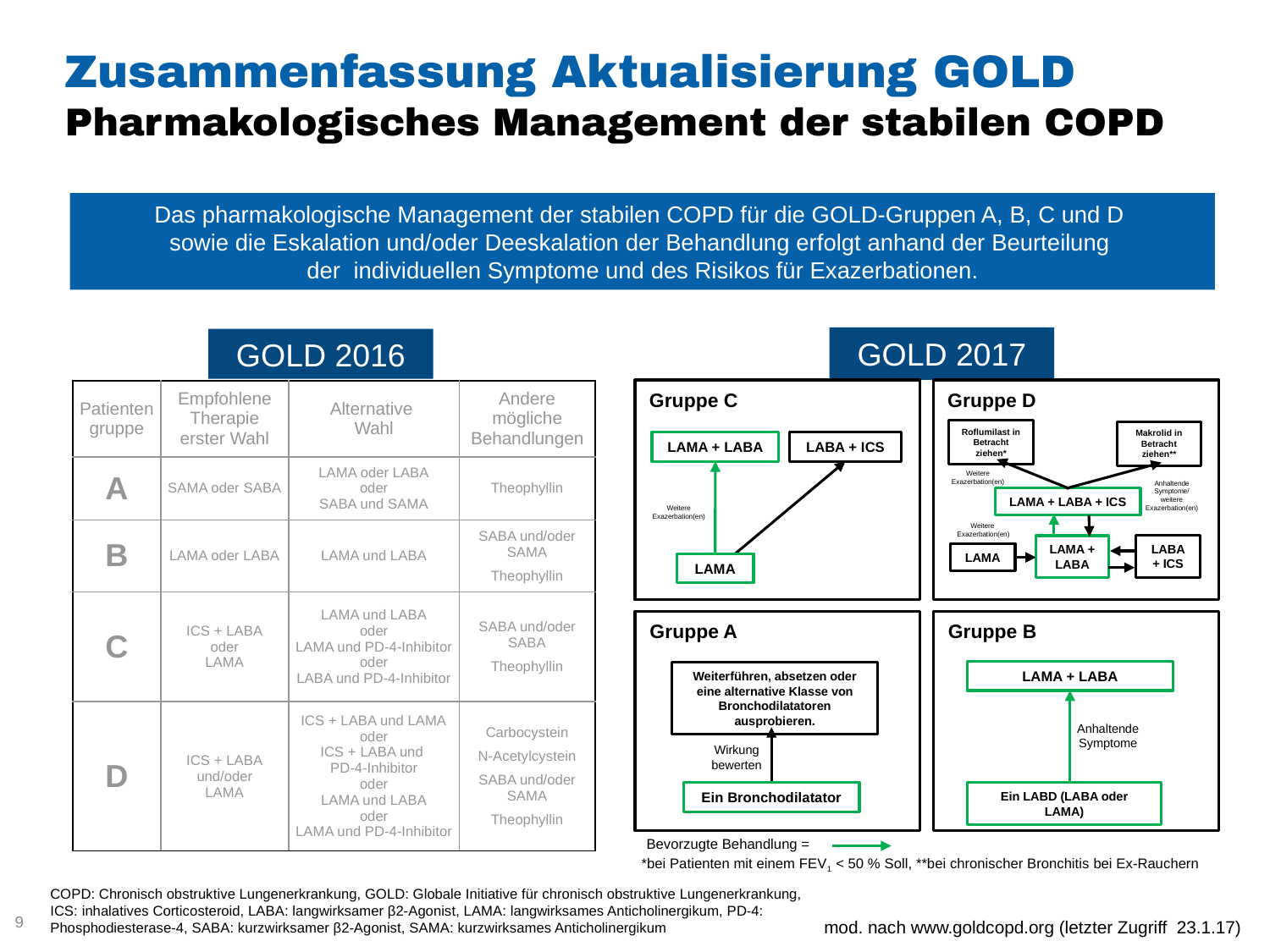

# Zusammenfassung Aktualisierung GOLD Pharmakologisches Management der stabilen COPD
Das pharmakologische Management der stabilen COPD für die GOLD-Gruppen A, B, C und D
sowie die Eskalation und/oder Deeskalation der Behandlung erfolgt anhand der Beurteilung
der  individuellen Symptome und des Risikos für Exazerbationen.
GOLD 2017
GOLD 2016

| Patientengruppe | Empfohlene Therapie erster Wahl | Alternative Wahl | Andere mögliche Behandlungen |
| --- | --- | --- | --- |
| A | SAMA oder SABA | LAMA oder LABA oder SABA und SAMA | Theophyllin |
| B | LAMA oder LABA | LAMA und LABA | SABA und/oder SAMA Theophyllin |
| C | ICS + LABA oder LAMA | LAMA und LABA oder LAMA und PD-4-Inhibitor oder LABA und PD-4-Inhibitor | SABA und/oder SABA Theophyllin |
| D | ICS + LABA und/oder LAMA | ICS + LABA und LAMA oder ICS + LABA und PD-4-Inhibitor oder LAMA und LABA oder LAMA und PD-4-Inhibitor | Carbocystein N-Acetylcystein SABA und/oder SAMA Theophyllin |
Gruppe C
Gruppe D
Roflumilast in Betracht ziehen*
Makrolid in Betracht ziehen**
LAMA + LABA
LABA + ICS
Weitere Exazerbation(en)
Anhaltende Symptome/
weitere Exazerbation(en)
LAMA + LABA + ICS
Weitere Exazerbation(en)
Weitere
Exazerbation(en)
LABA + ICS
LAMA + LABA
LAMA
LAMA

Gruppe A
Gruppe B
LAMA + LABA
Weiterführen, absetzen oder eine alternative Klasse von Bronchodilatatoren ausprobieren.
Anhaltende Symptome
Wirkung bewerten
Ein Bronchodilatator
Ein LABD (LABA oder LAMA)

Bevorzugte Behandlung =

*bei Patienten mit einem FEV1 < 50 % Soll, **bei chronischer Bronchitis bei Ex-Rauchern
COPD: Chronisch obstruktive Lungenerkrankung, GOLD: Globale Initiative für chronisch obstruktive Lungenerkrankung, ICS: inhalatives Corticosteroid, LABA: langwirksamer β2-Agonist, LAMA: langwirksames Anticholinergikum, PD-4: Phosphodiesterase-4, SABA: kurzwirksamer β2-Agonist, SAMA: kurzwirksames Anticholinergikum
9
mod. nach www.goldcopd.org (letzter Zugriff  23.1.17)